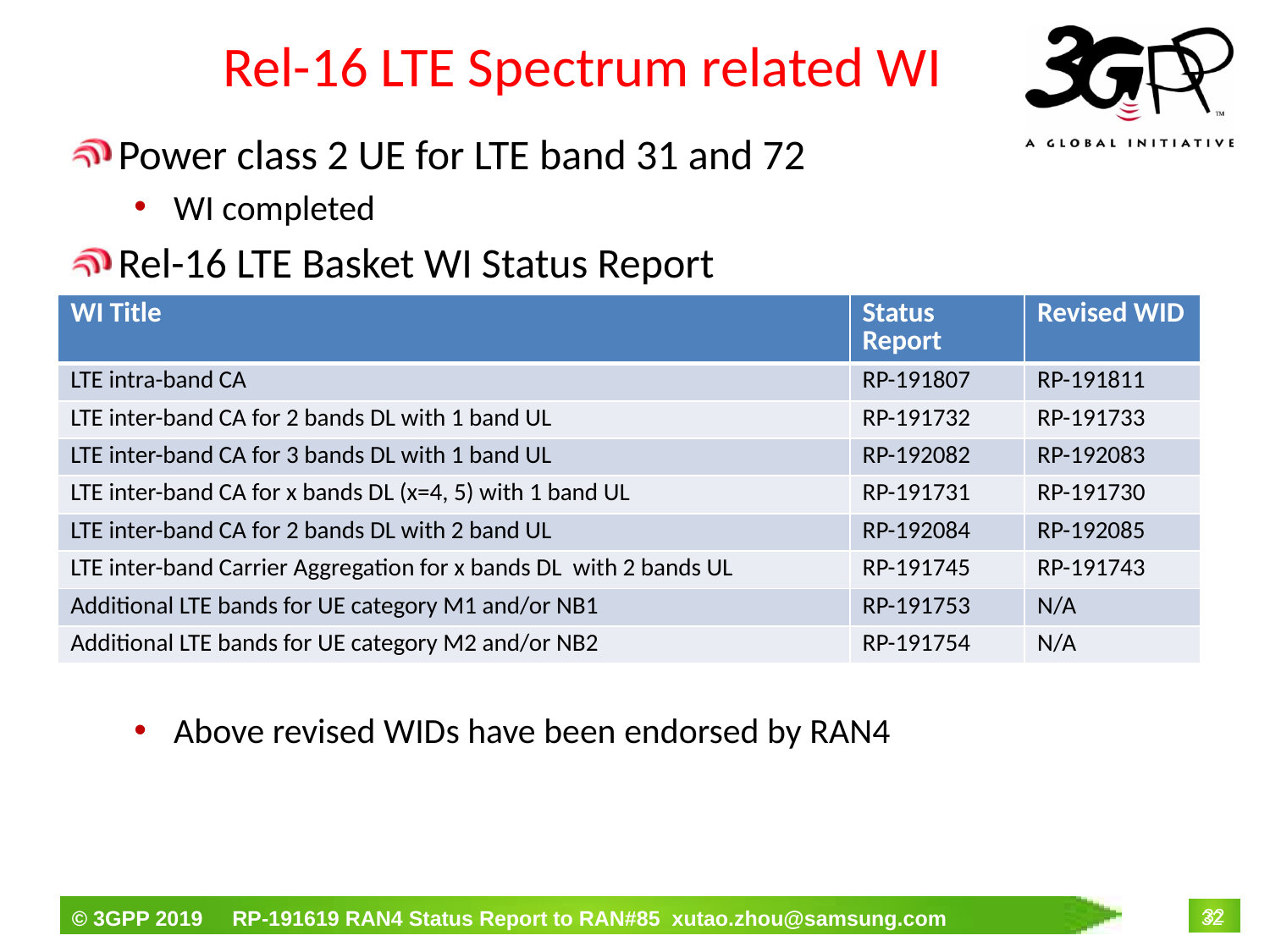

# Rel-16 LTE Spectrum related WI
Power class 2 UE for LTE band 31 and 72
WI completed
Rel-16 LTE Basket WI Status Report

Above revised WIDs have been endorsed by RAN4

| WI Title | Status Report | Revised WID |
| --- | --- | --- |
| LTE intra-band CA | RP-191807 | RP-191811 |
| LTE inter-band CA for 2 bands DL with 1 band UL | RP-191732 | RP-191733 |
| LTE inter-band CA for 3 bands DL with 1 band UL | RP-192082 | RP-192083 |
| LTE inter-band CA for x bands DL (x=4, 5) with 1 band UL | RP-191731 | RP-191730 |
| LTE inter-band CA for 2 bands DL with 2 band UL | RP-192084 | RP-192085 |
| LTE inter-band Carrier Aggregation for x bands DL with 2 bands UL | RP-191745 | RP-191743 |
| Additional LTE bands for UE category M1 and/or NB1 | RP-191753 | N/A |
| Additional LTE bands for UE category M2 and/or NB2 | RP-191754 | N/A |
32